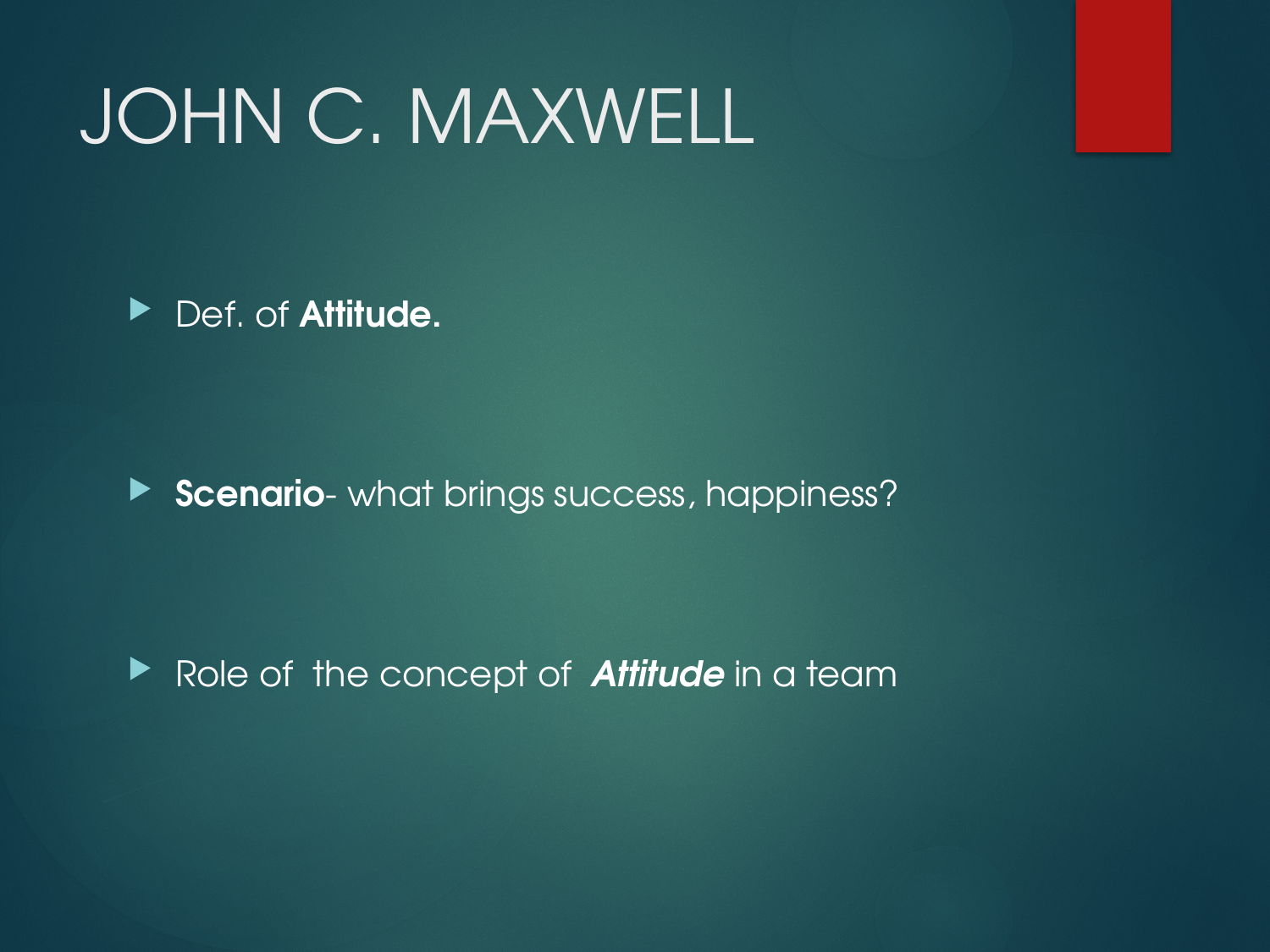

# JOHN C. MAXWELL
Def. of Attitude.

Scenario- what brings success, happiness?

Role of  the concept of  Attitude in a team